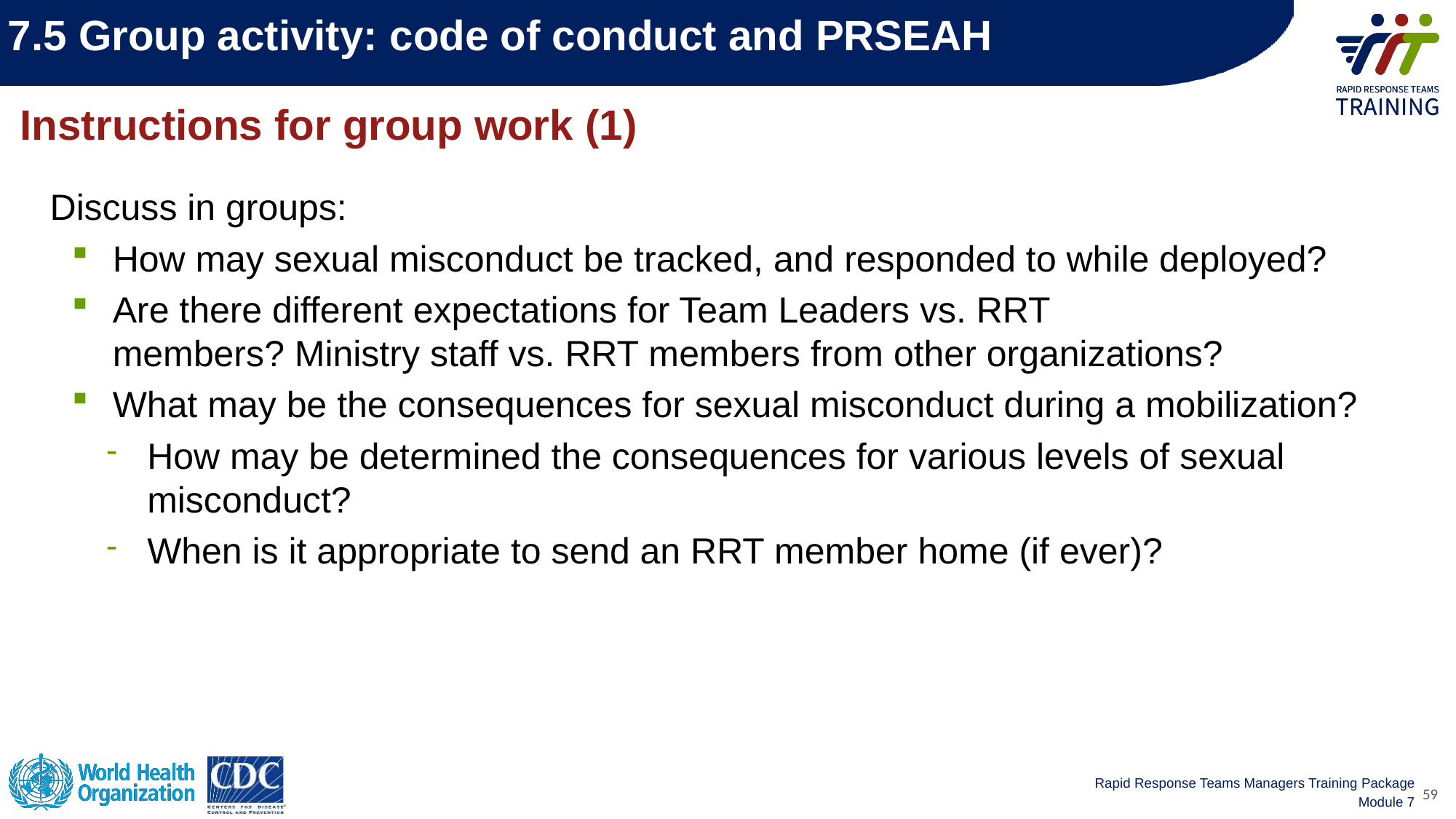

7.5 Group activity: code of conduct and PRSEAH
# Instructions for group work (1)
Discuss in groups:
How may sexual misconduct be tracked, and responded to while deployed?
Are there different expectations for Team Leaders vs. RRT members? Ministry staff vs. RRT members from other organizations?
What may be the consequences for sexual misconduct during a mobilization?
How may be determined the consequences for various levels of sexual misconduct?
When is it appropriate to send an RRT member home (if ever)?

59